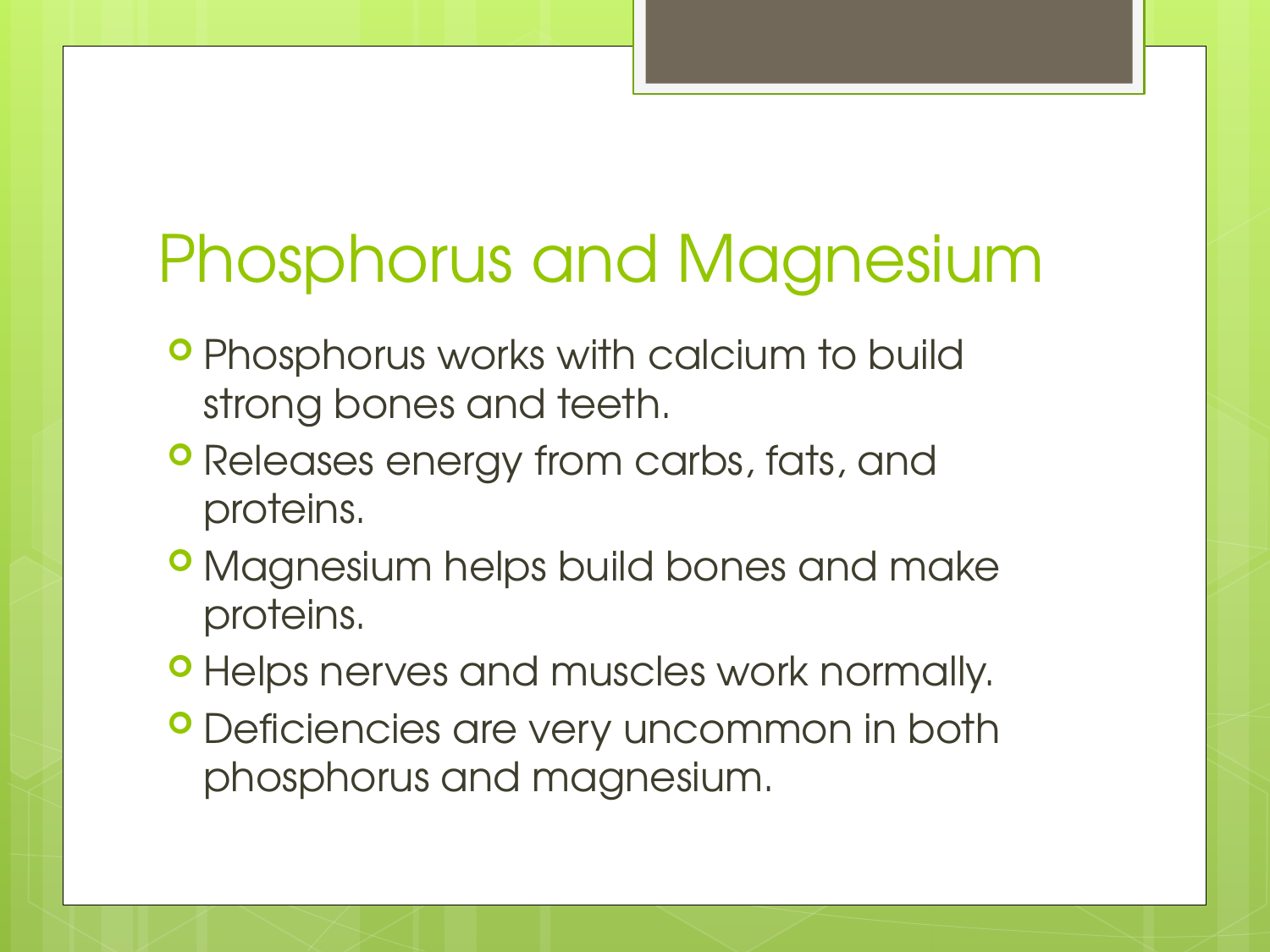

# Phosphorus and Magnesium
Phosphorus works with calcium to build strong bones and teeth.
Releases energy from carbs, fats, and proteins.
Magnesium helps build bones and make proteins.
Helps nerves and muscles work normally.
Deficiencies are very uncommon in both phosphorus and magnesium.